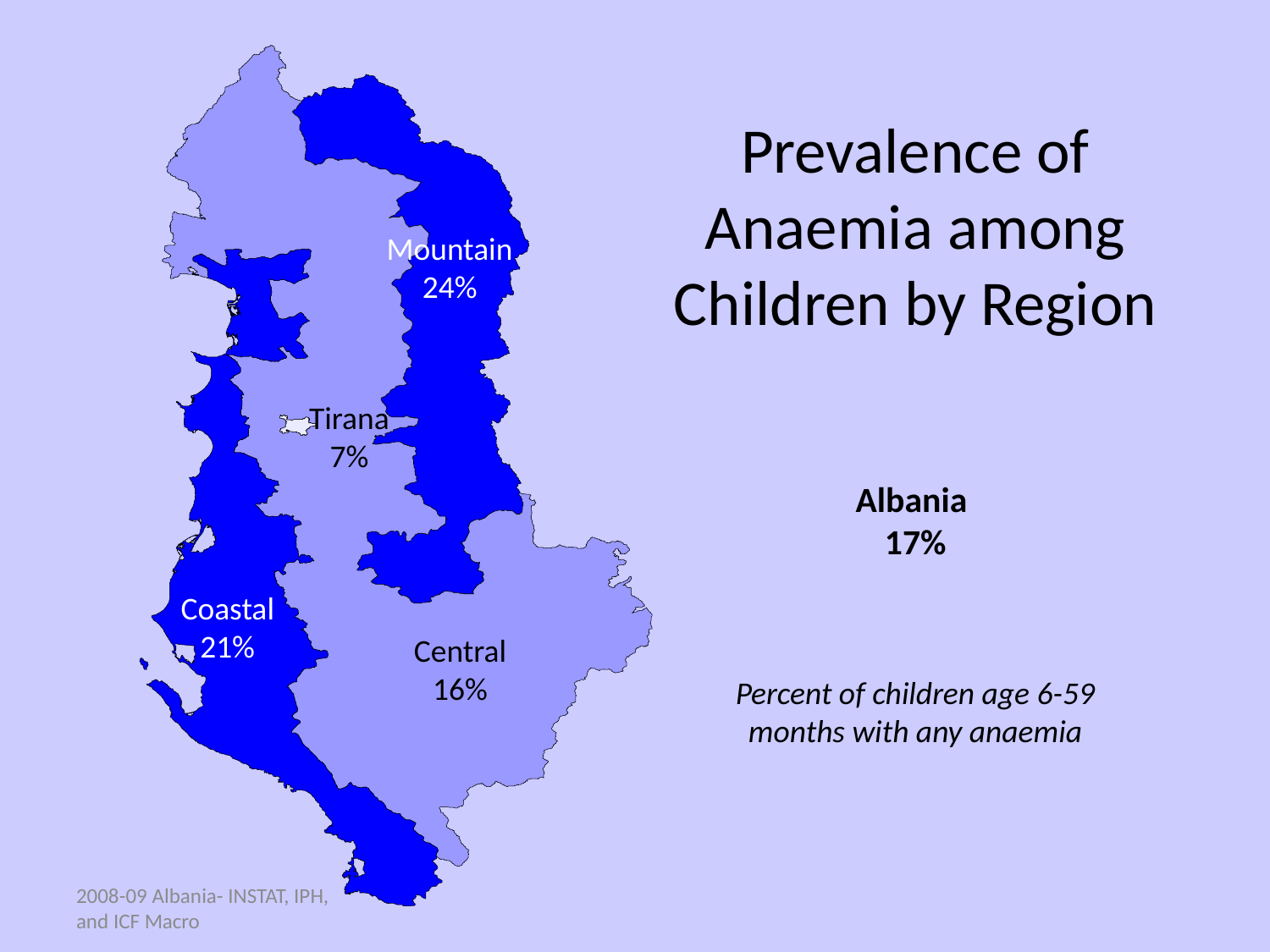

Mountain
24%
Tirana
7%
Coastal
21%
Central
16%
# Prevalence of Anaemia among Children by Region
Albania
17%
Percent of children age 6-59 months with any anaemia
2008-09 Albania- INSTAT, IPH, and ICF Macro